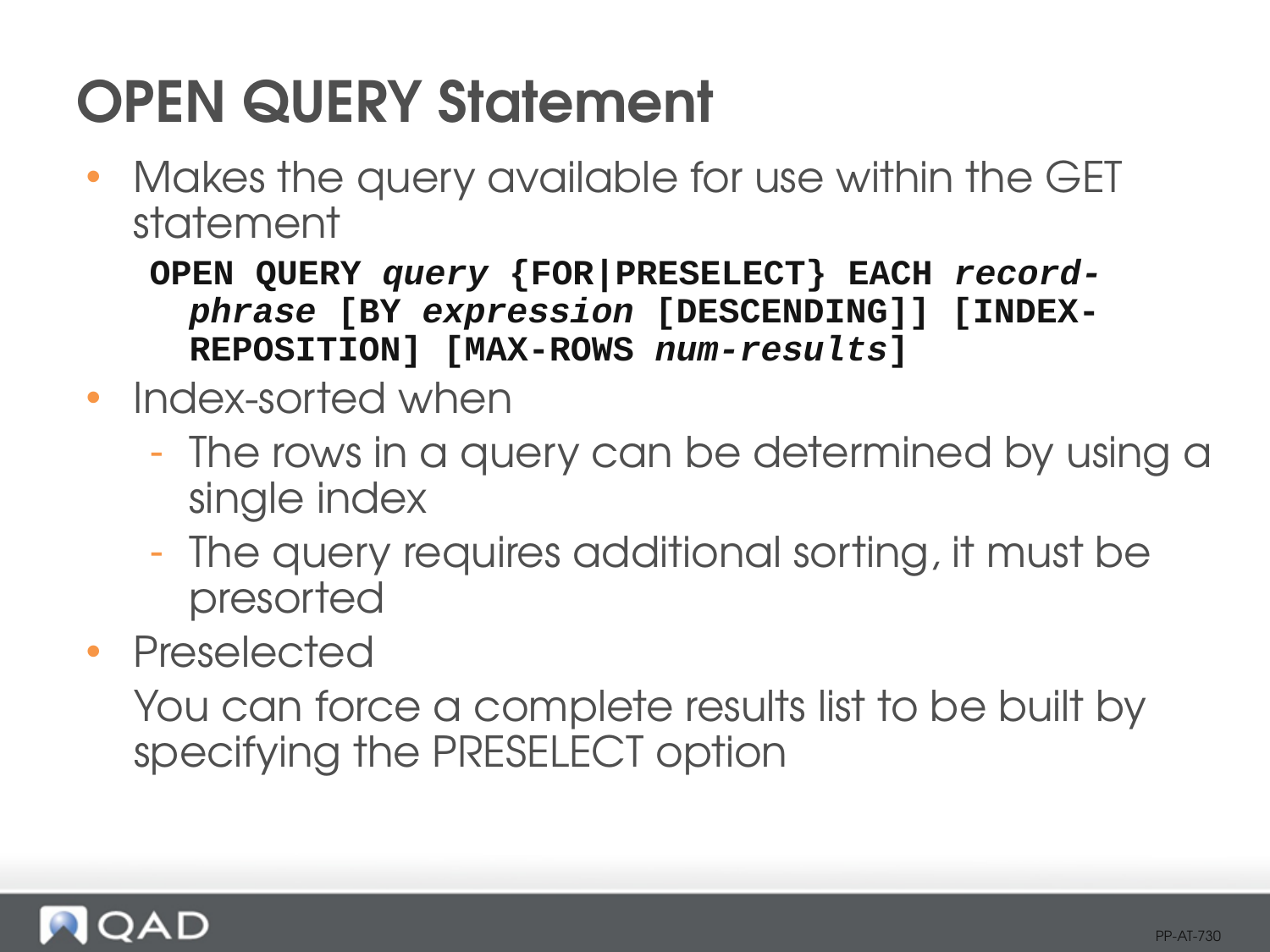

# OPEN QUERY Statement
Makes the query available for use within the GET statement
OPEN QUERY query {FOR|PRESELECT} EACH record-phrase [BY expression [DESCENDING]] [INDEX-REPOSITION] [MAX-ROWS num-results]
Index-sorted when
The rows in a query can be determined by using a single index
The query requires additional sorting, it must be presorted
Preselected
You can force a complete results list to be built by specifying the PRESELECT option
PP-AT-730